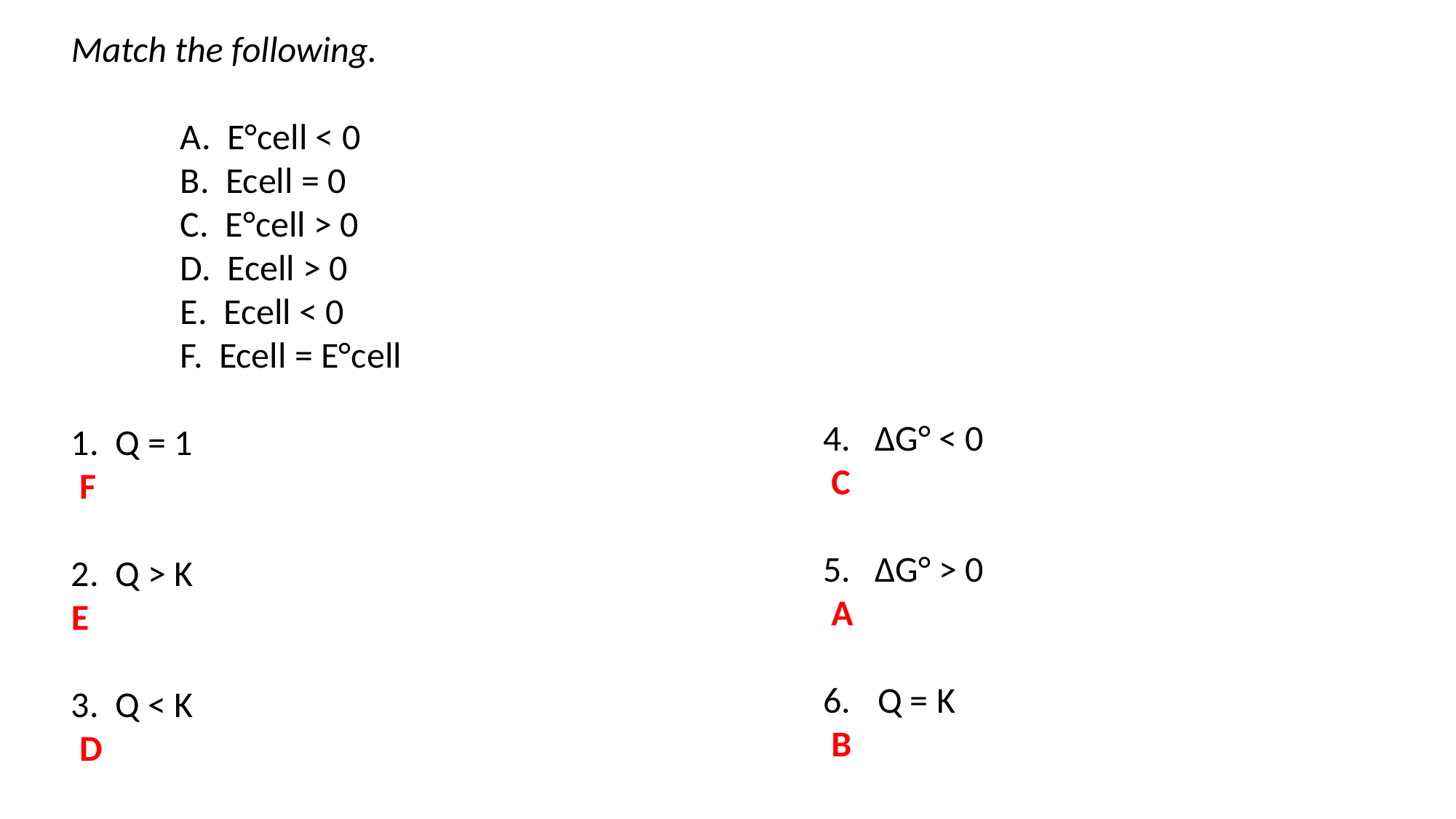

Match the following.

A.  E°cell < 0
B.  Ecell = 0
C.  E°cell > 0
D.  Ecell > 0
E.  Ecell < 0
F.  Ecell = E°cell

1.  Q = 1
 F

2.  Q > K
E

3.  Q < K
 D
4.   ΔG° < 0
 C

5.   ΔG° > 0
 A

Q = K
 B